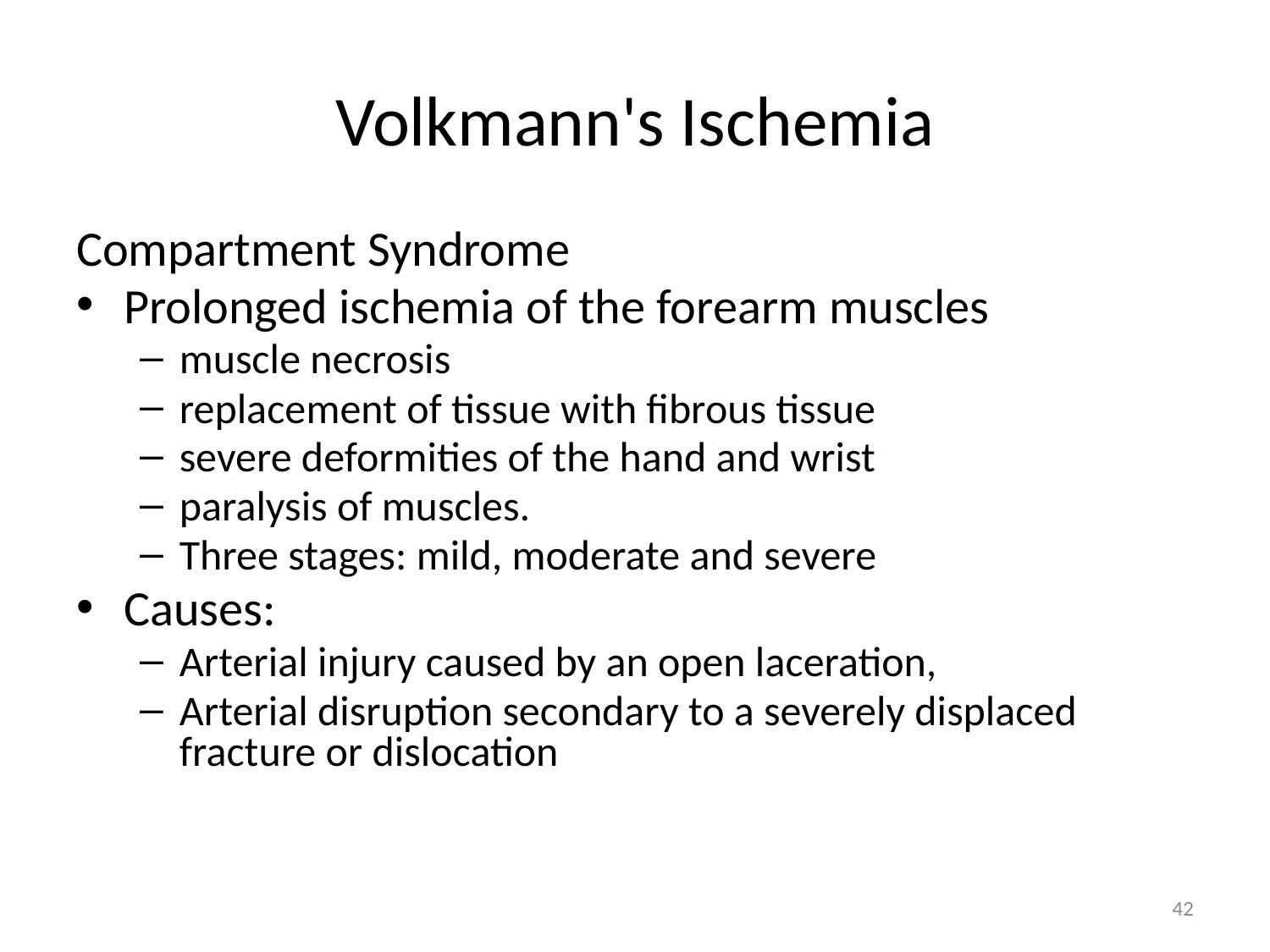

# Volkmann's Ischemia
Compartment Syndrome
Prolonged ischemia of the forearm muscles
muscle necrosis
replacement of tissue with fibrous tissue
severe deformities of the hand and wrist
paralysis of muscles.
Three stages: mild, moderate and severe
Causes:
Arterial injury caused by an open laceration,
Arterial disruption secondary to a severely displaced fracture or dislocation

42